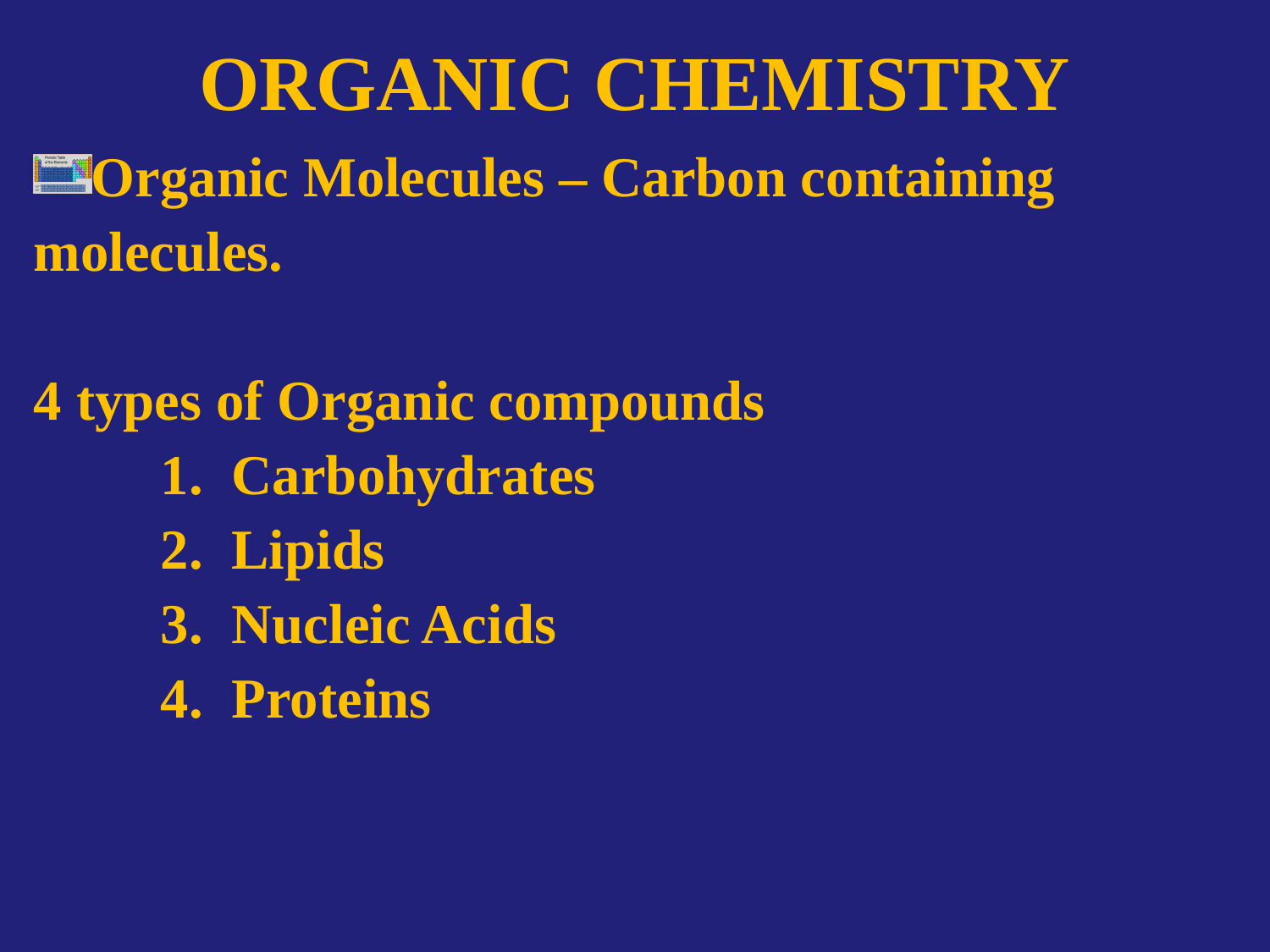

# ORGANIC CHEMISTRY
Organic Molecules – Carbon containing molecules.

4 types of Organic compounds
	1.  Carbohydrates
	2.  Lipids
	3.  Nucleic Acids
	4.  Proteins